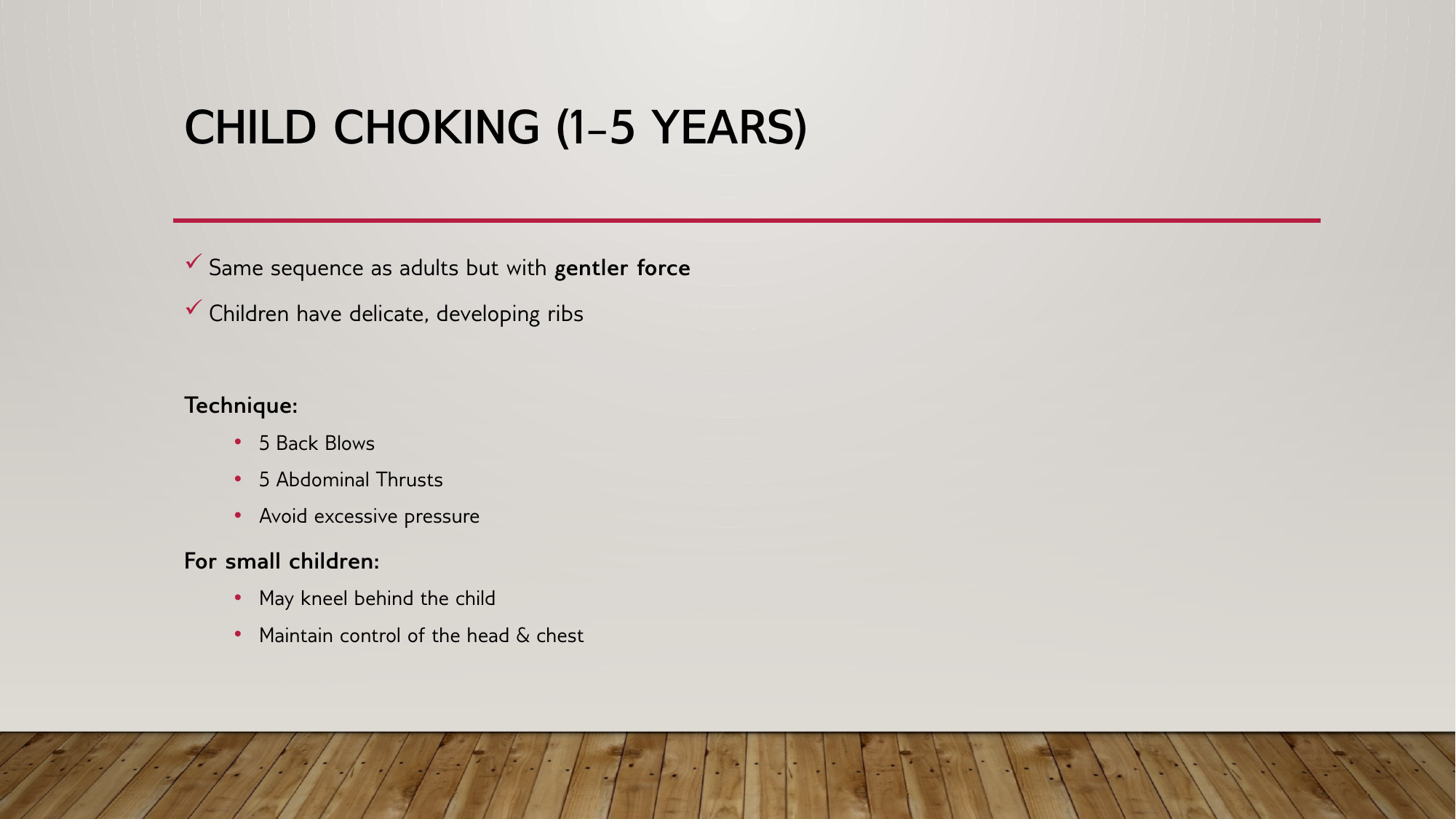

# Child Choking (1–5 Years)
Same sequence as adults but with gentler force
Children have delicate, developing ribs

Technique:
5 Back Blows
5 Abdominal Thrusts
Avoid excessive pressure
For small children:
May kneel behind the child
Maintain control of the head & chest